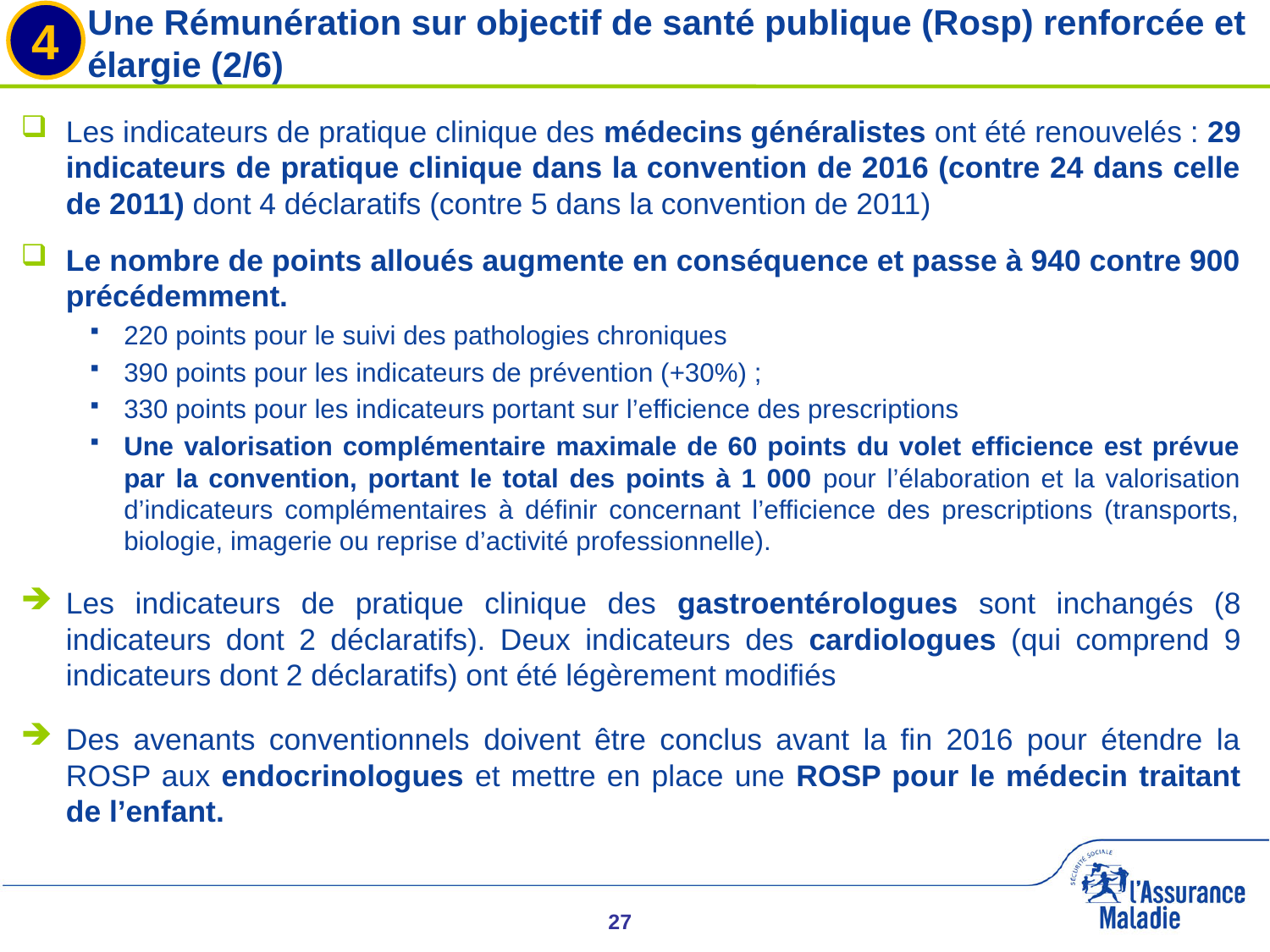

4
# Une Rémunération sur objectif de santé publique (Rosp) renforcée et élargie (2/6)
Les indicateurs de pratique clinique des médecins généralistes ont été renouvelés : 29 indicateurs de pratique clinique dans la convention de 2016 (contre 24 dans celle de 2011) dont 4 déclaratifs (contre 5 dans la convention de 2011)

Le nombre de points alloués augmente en conséquence et passe à 940 contre 900 précédemment.
220 points pour le suivi des pathologies chroniques
390 points pour les indicateurs de prévention (+30%) ;
330 points pour les indicateurs portant sur l’efficience des prescriptions
Une valorisation complémentaire maximale de 60 points du volet efficience est prévue par la convention, portant le total des points à 1 000 pour l’élaboration et la valorisation d’indicateurs complémentaires à définir concernant l’efficience des prescriptions (transports, biologie, imagerie ou reprise d’activité professionnelle).

Les indicateurs de pratique clinique des gastroentérologues sont inchangés (8 indicateurs dont 2 déclaratifs). Deux indicateurs des cardiologues (qui comprend 9 indicateurs dont 2 déclaratifs) ont été légèrement modifiés

Des avenants conventionnels doivent être conclus avant la fin 2016 pour étendre la ROSP aux endocrinologues et mettre en place une ROSP pour le médecin traitant de l’enfant.

27